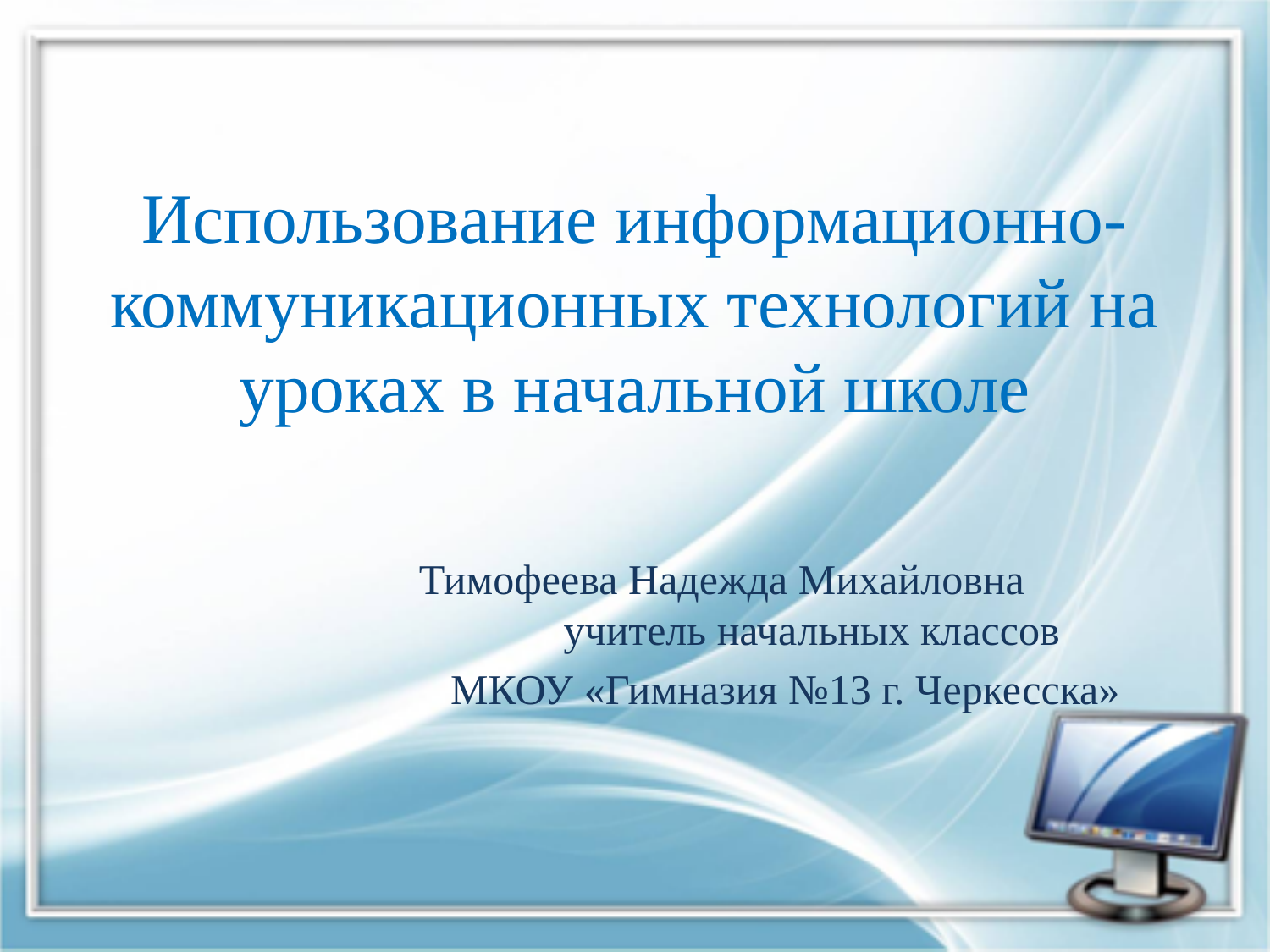

# Использование информационно-коммуникационных технологий на уроках в начальной школе
Тимофеева Надежда Михайловна                        учитель начальных классов
 МКОУ «Гимназия №13 г. Черкесска»